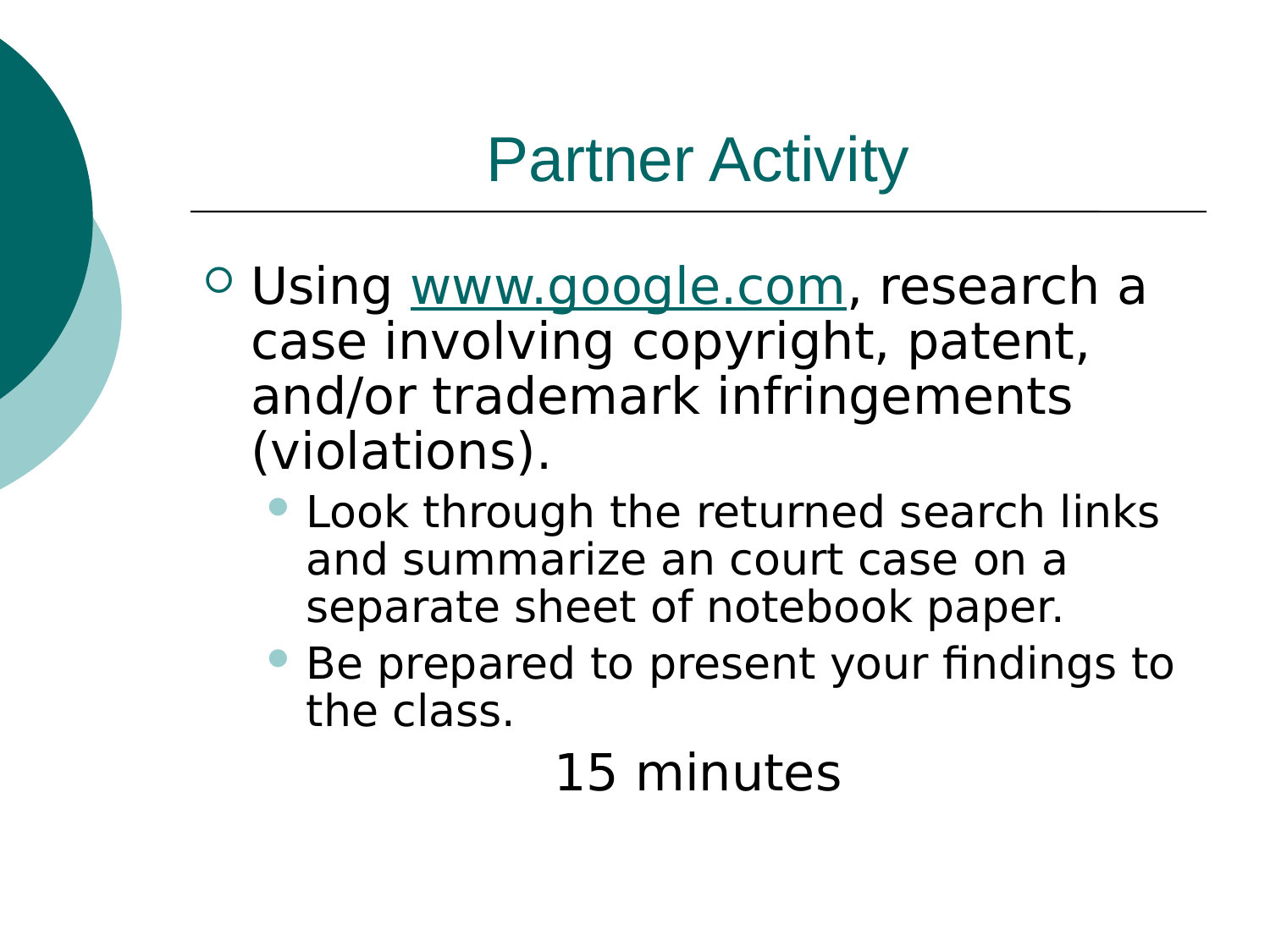

# Partner Activity
Using www.google.com, research a case involving copyright, patent, and/or trademark infringements (violations).
Look through the returned search links and summarize an court case on a separate sheet of notebook paper.
Be prepared to present your findings to the class.
15 minutes